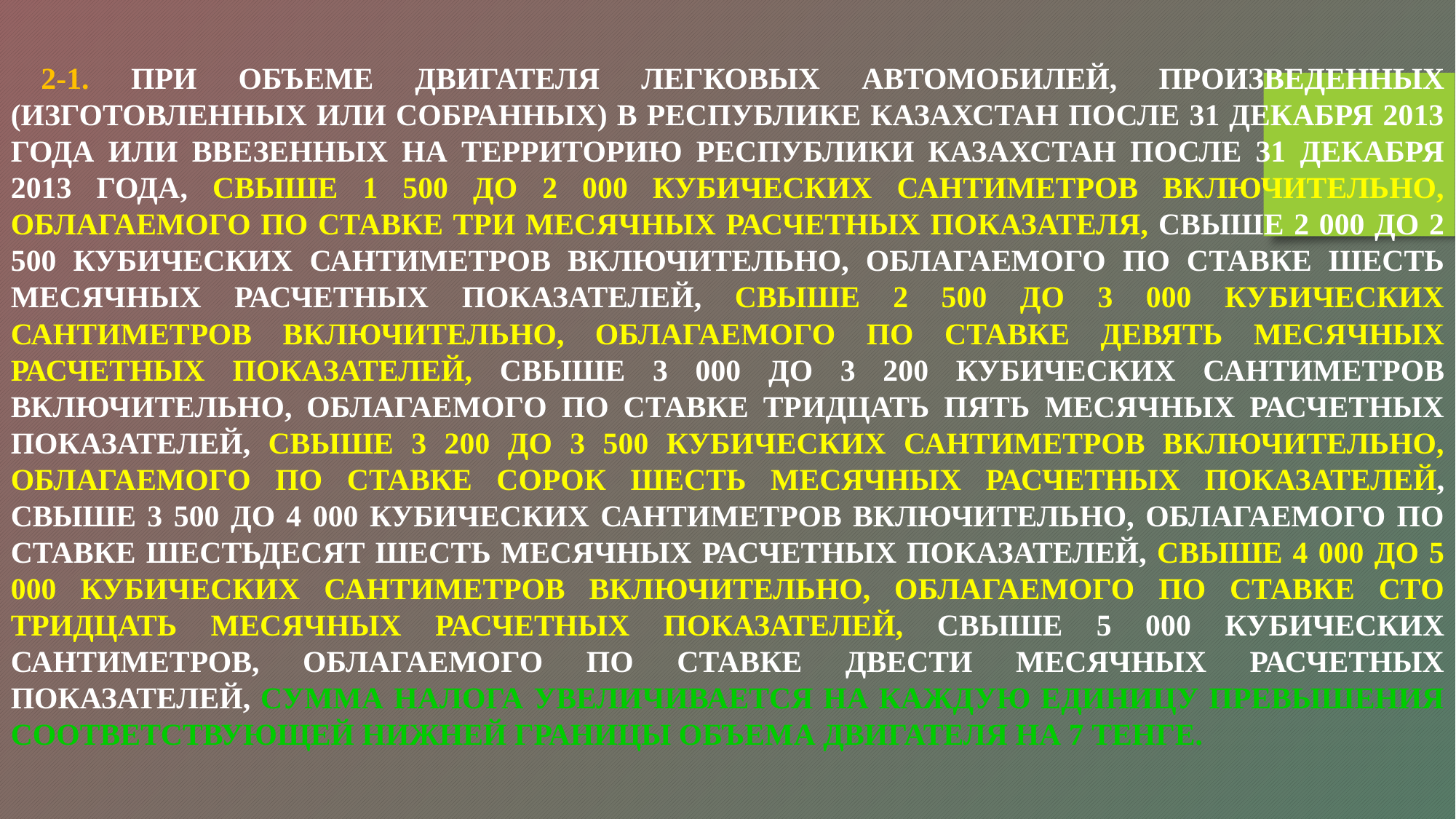

2-1. ПРИ ОБЪЕМЕ ДВИГАТЕЛЯ ЛЕГКОВЫХ АВТОМОБИЛЕЙ, ПРОИЗВЕДЕННЫХ (ИЗГОТОВЛЕННЫХ ИЛИ СОБРАННЫХ) В РЕСПУБЛИКЕ КАЗАХСТАН ПОСЛЕ 31 ДЕКАБРЯ 2013 ГОДА ИЛИ ВВЕЗЕННЫХ НА ТЕРРИТОРИЮ РЕСПУБЛИКИ КАЗАХСТАН ПОСЛЕ 31 ДЕКАБРЯ 2013 ГОДА, СВЫШЕ 1 500 ДО 2 000 КУБИЧЕСКИХ САНТИМЕТРОВ ВКЛЮЧИТЕЛЬНО, ОБЛАГАЕМОГО ПО СТАВКЕ ТРИ МЕСЯЧНЫХ РАСЧЕТНЫХ ПОКАЗАТЕЛЯ, СВЫШЕ 2 000 ДО 2 500 КУБИЧЕСКИХ САНТИМЕТРОВ ВКЛЮЧИТЕЛЬНО, ОБЛАГАЕМОГО ПО СТАВКЕ ШЕСТЬ МЕСЯЧНЫХ РАСЧЕТНЫХ ПОКАЗАТЕЛЕЙ, СВЫШЕ 2 500 ДО 3 000 КУБИЧЕСКИХ САНТИМЕТРОВ ВКЛЮЧИТЕЛЬНО, ОБЛАГАЕМОГО ПО СТАВКЕ ДЕВЯТЬ МЕСЯЧНЫХ РАСЧЕТНЫХ ПОКАЗАТЕЛЕЙ, СВЫШЕ 3 000 ДО 3 200 КУБИЧЕСКИХ САНТИМЕТРОВ ВКЛЮЧИТЕЛЬНО, ОБЛАГАЕМОГО ПО СТАВКЕ ТРИДЦАТЬ ПЯТЬ МЕСЯЧНЫХ РАСЧЕТНЫХ ПОКАЗАТЕЛЕЙ, СВЫШЕ 3 200 ДО 3 500 КУБИЧЕСКИХ САНТИМЕТРОВ ВКЛЮЧИТЕЛЬНО, ОБЛАГАЕМОГО ПО СТАВКЕ СОРОК ШЕСТЬ МЕСЯЧНЫХ РАСЧЕТНЫХ ПОКАЗАТЕЛЕЙ, СВЫШЕ 3 500 ДО 4 000 КУБИЧЕСКИХ САНТИМЕТРОВ ВКЛЮЧИТЕЛЬНО, ОБЛАГАЕМОГО ПО СТАВКЕ ШЕСТЬДЕСЯТ ШЕСТЬ МЕСЯЧНЫХ РАСЧЕТНЫХ ПОКАЗАТЕЛЕЙ, СВЫШЕ 4 000 ДО 5 000 КУБИЧЕСКИХ САНТИМЕТРОВ ВКЛЮЧИТЕЛЬНО, ОБЛАГАЕМОГО ПО СТАВКЕ СТО ТРИДЦАТЬ МЕСЯЧНЫХ РАСЧЕТНЫХ ПОКАЗАТЕЛЕЙ, СВЫШЕ 5 000 КУБИЧЕСКИХ САНТИМЕТРОВ, ОБЛАГАЕМОГО ПО СТАВКЕ ДВЕСТИ МЕСЯЧНЫХ РАСЧЕТНЫХ ПОКАЗАТЕЛЕЙ, СУММА НАЛОГА УВЕЛИЧИВАЕТСЯ НА КАЖДУЮ ЕДИНИЦУ ПРЕВЫШЕНИЯ СООТВЕТСТВУЮЩЕЙ НИЖНЕЙ ГРАНИЦЫ ОБЪЕМА ДВИГАТЕЛЯ НА 7 ТЕНГЕ.